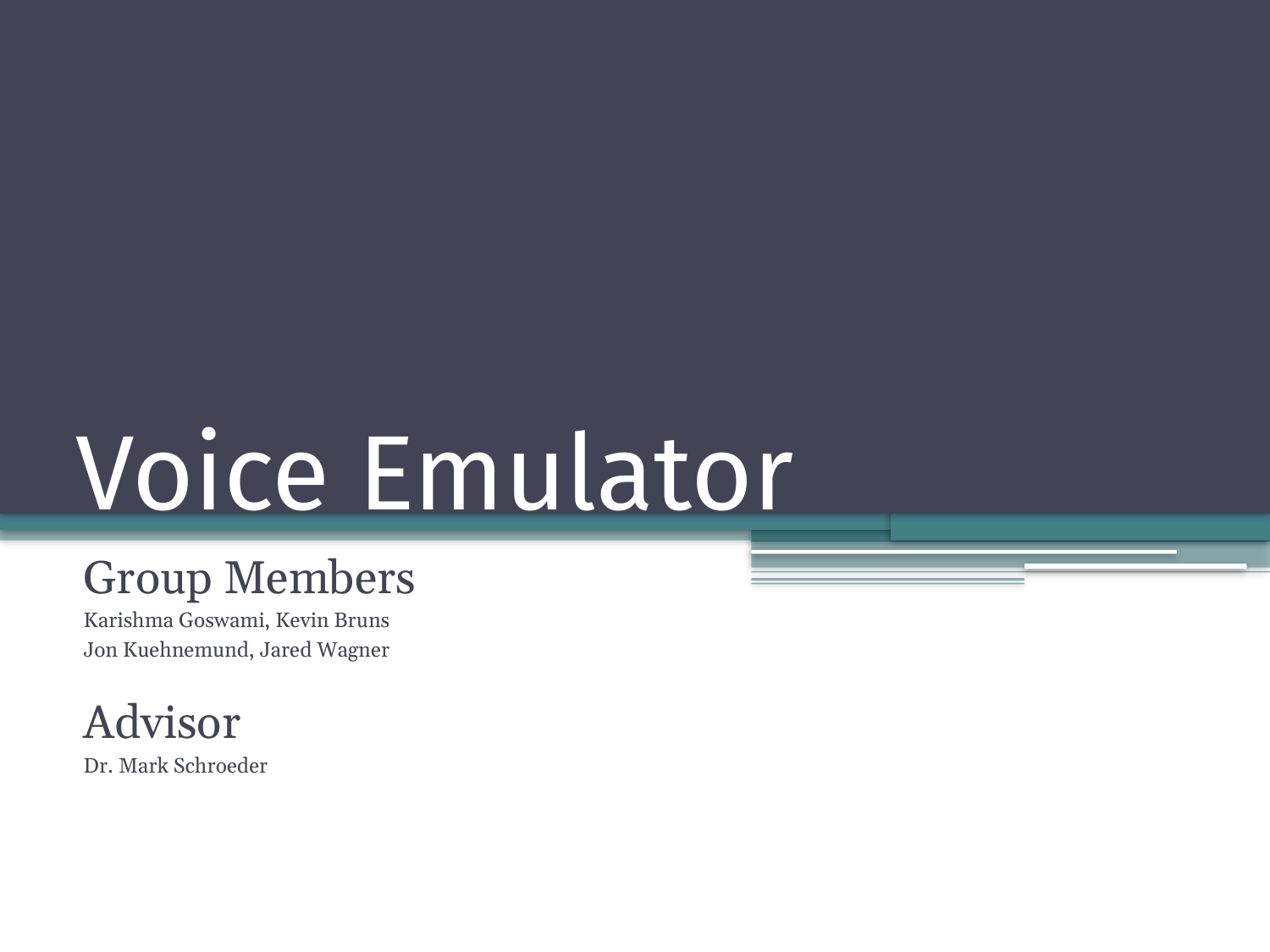

# Voice Emulator
Group Members
Karishma Goswami, Kevin Bruns
Jon Kuehnemund, Jared Wagner

Advisor
Dr. Mark Schroeder